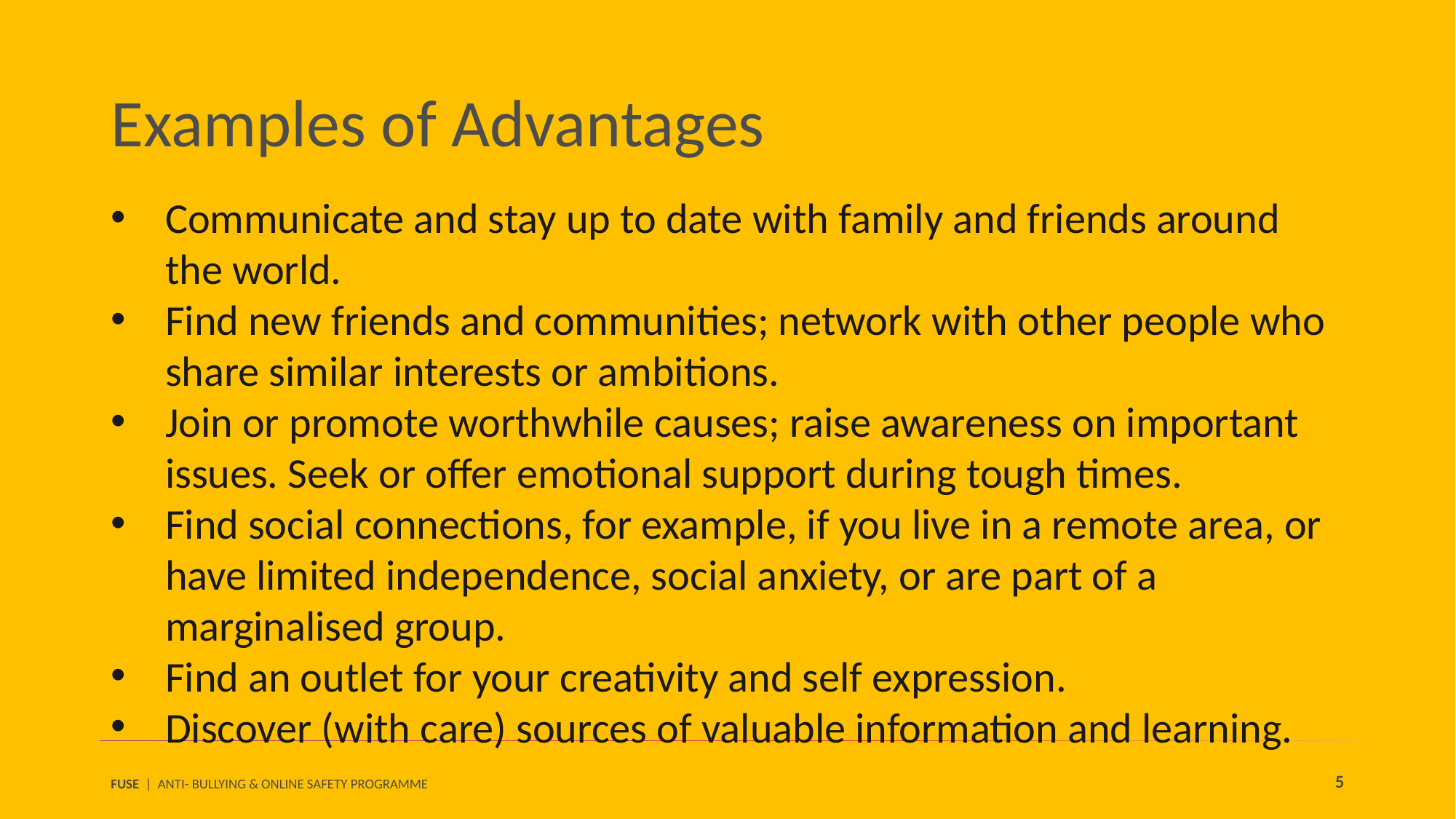

Examples of Advantages
Communicate and stay up to date with family and friends around the world.
Find new friends and communities; network with other people who share similar interests or ambitions.
Join or promote worthwhile causes; raise awareness on important issues. Seek or offer emotional support during tough times.
Find social connections, for example, if you live in a remote area, or have limited independence, social anxiety, or are part of a marginalised group.
Find an outlet for your creativity and self expression.
Discover (with care) sources of valuable information and learning.
5